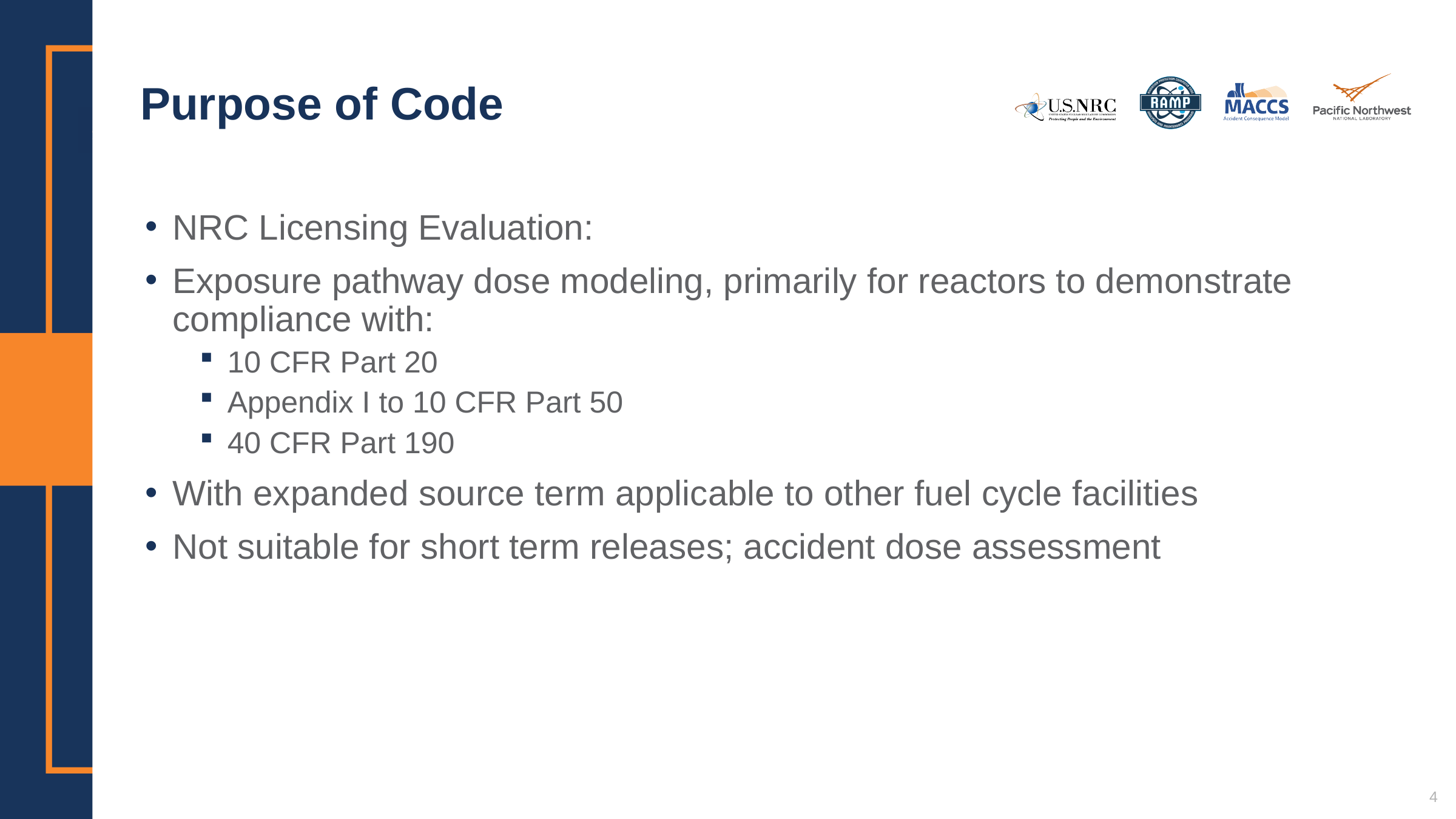

# Purpose of Code
NRC Licensing Evaluation:
Exposure pathway dose modeling, primarily for reactors to demonstrate compliance with:
10 CFR Part 20
Appendix I to 10 CFR Part 50
40 CFR Part 190
With expanded source term applicable to other fuel cycle facilities
Not suitable for short term releases; accident dose assessment

4